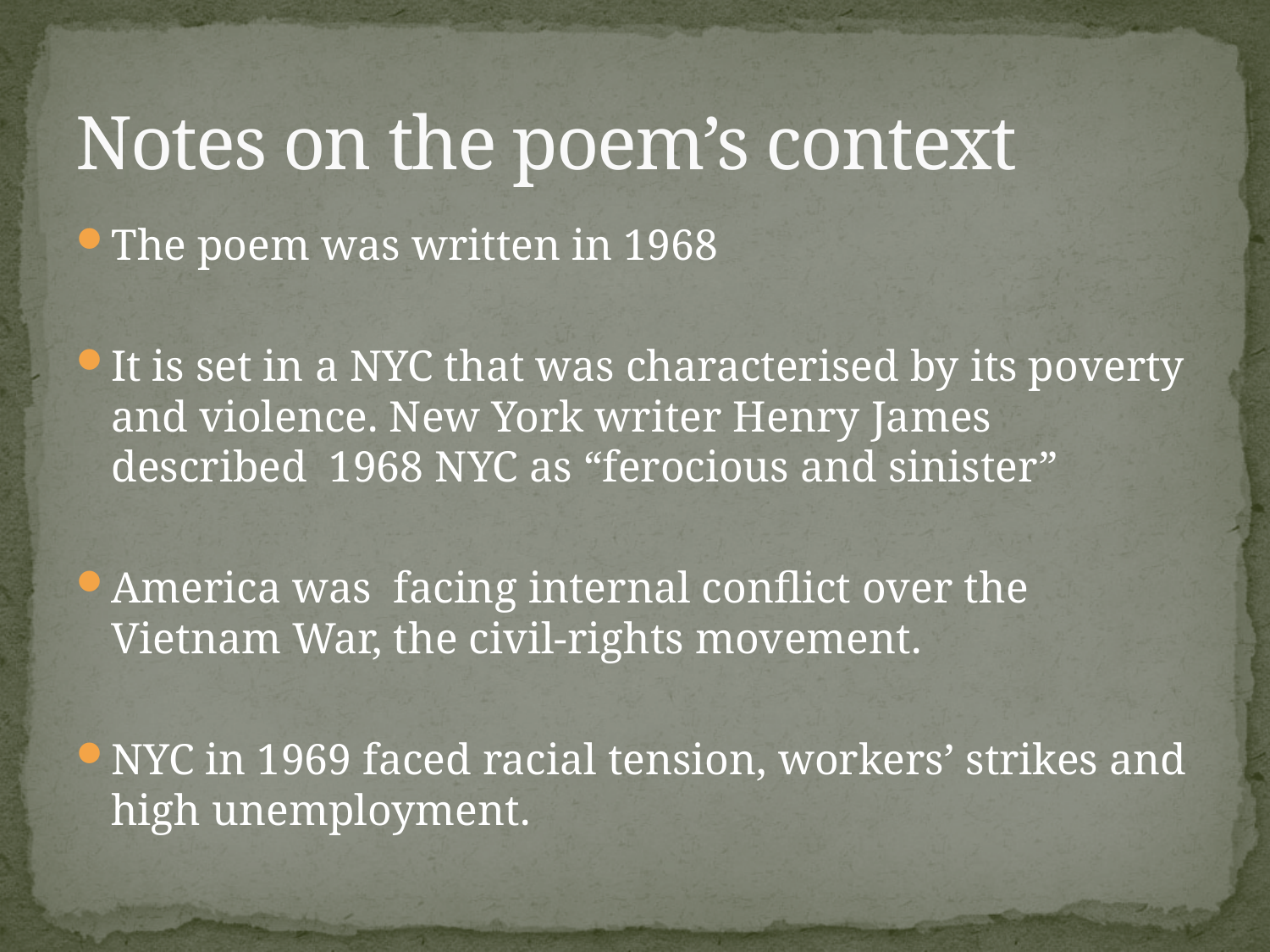

# Notes on the poem’s context
The poem was written in 1968

It is set in a NYC that was characterised by its poverty and violence. New York writer Henry James described  1968 NYC as “ferocious and sinister”

America was  facing internal conflict over the Vietnam War, the civil-rights movement.

NYC in 1969 faced racial tension, workers’ strikes and high unemployment.